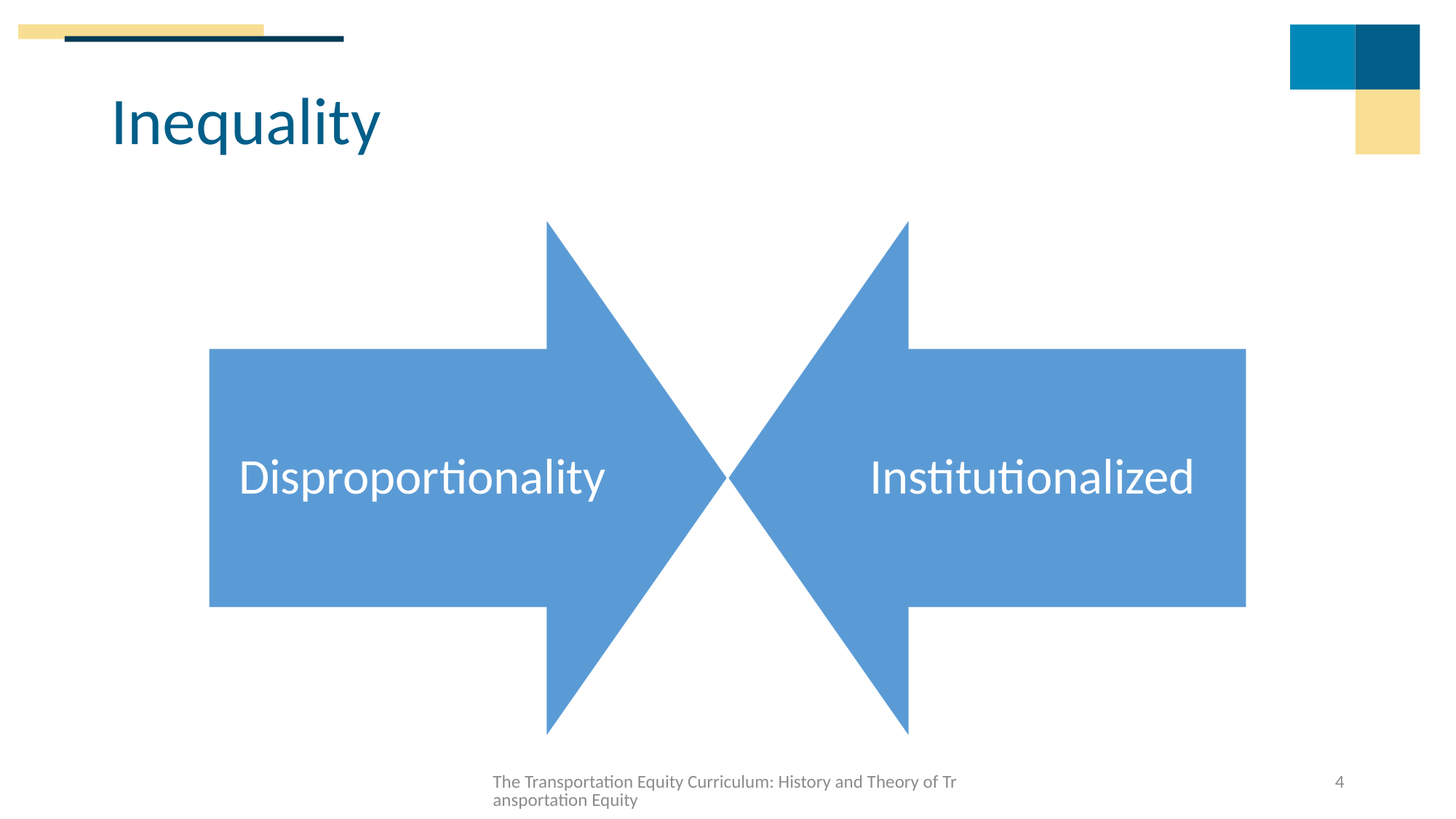

# Inequality
Disproportionality
Institutionalized
The Transportation Equity Curriculum: History and Theory of Transportation Equity
4